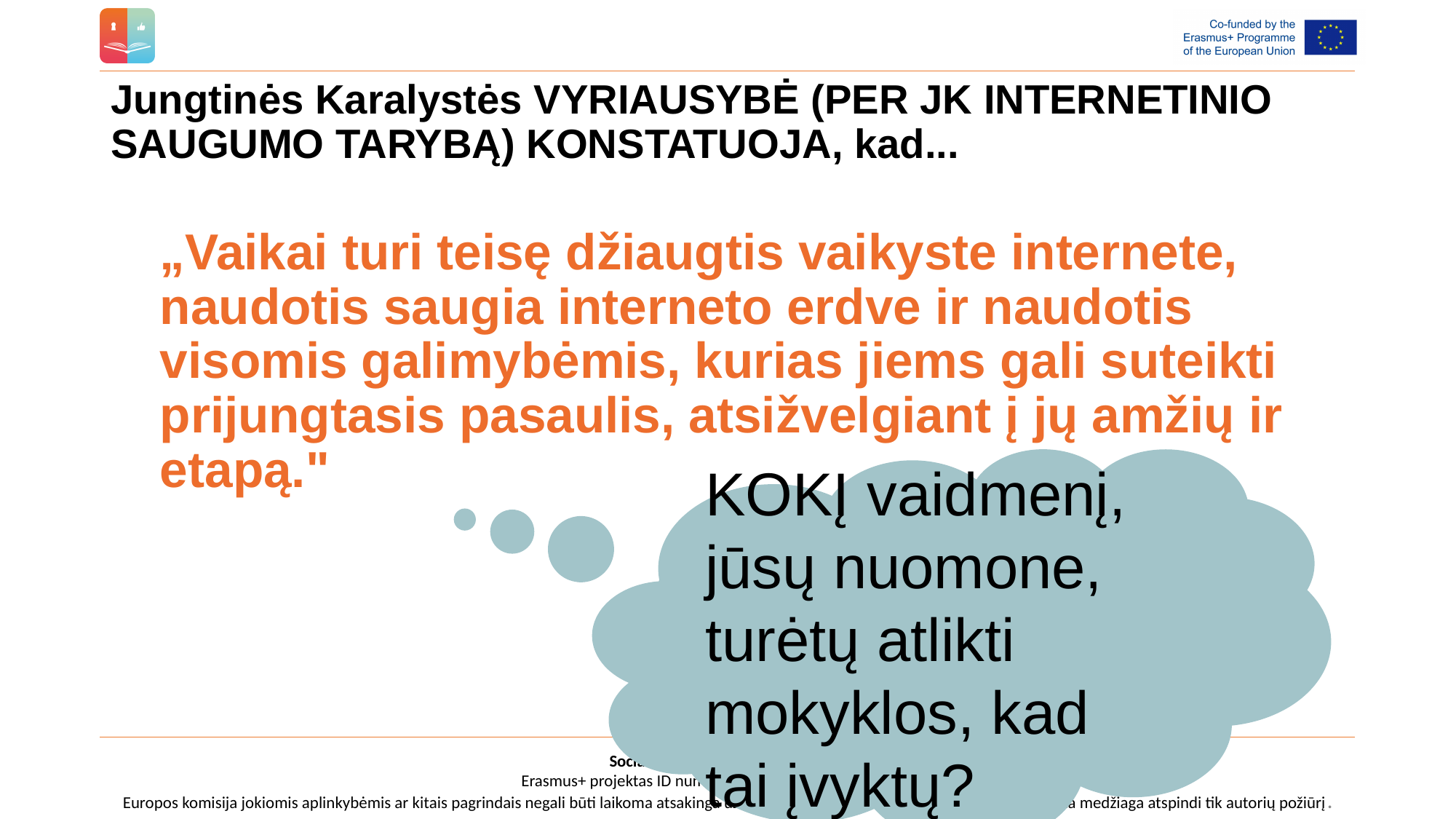

# Jungtinės Karalystės VYRIAUSYBĖ (PER JK INTERNETINIO SAUGUMO TARYBĄ) KONSTATUOJA, kad...
„Vaikai turi teisę džiaugtis vaikyste internete, naudotis saugia interneto erdve ir naudotis visomis galimybėmis, kurias jiems gali suteikti prijungtasis pasaulis, atsižvelgiant į jų amžių ir etapą."
KOKĮ vaidmenį, jūsų nuomone, turėtų atlikti mokyklos, kad tai įvyktų?
Socialiniai tinklai: nauda ir pavojai
Erasmus+ projektas ID numeris: 2020-1-UK01-KA201-078830
Europos komisija jokiomis aplinkybėmis ar kitais pagrindais negali būti laikoma atsakinga už šios informacijos kūrimą ir panaudojimą. Pateikta medžiaga atspindi tik autorių požiūrį.